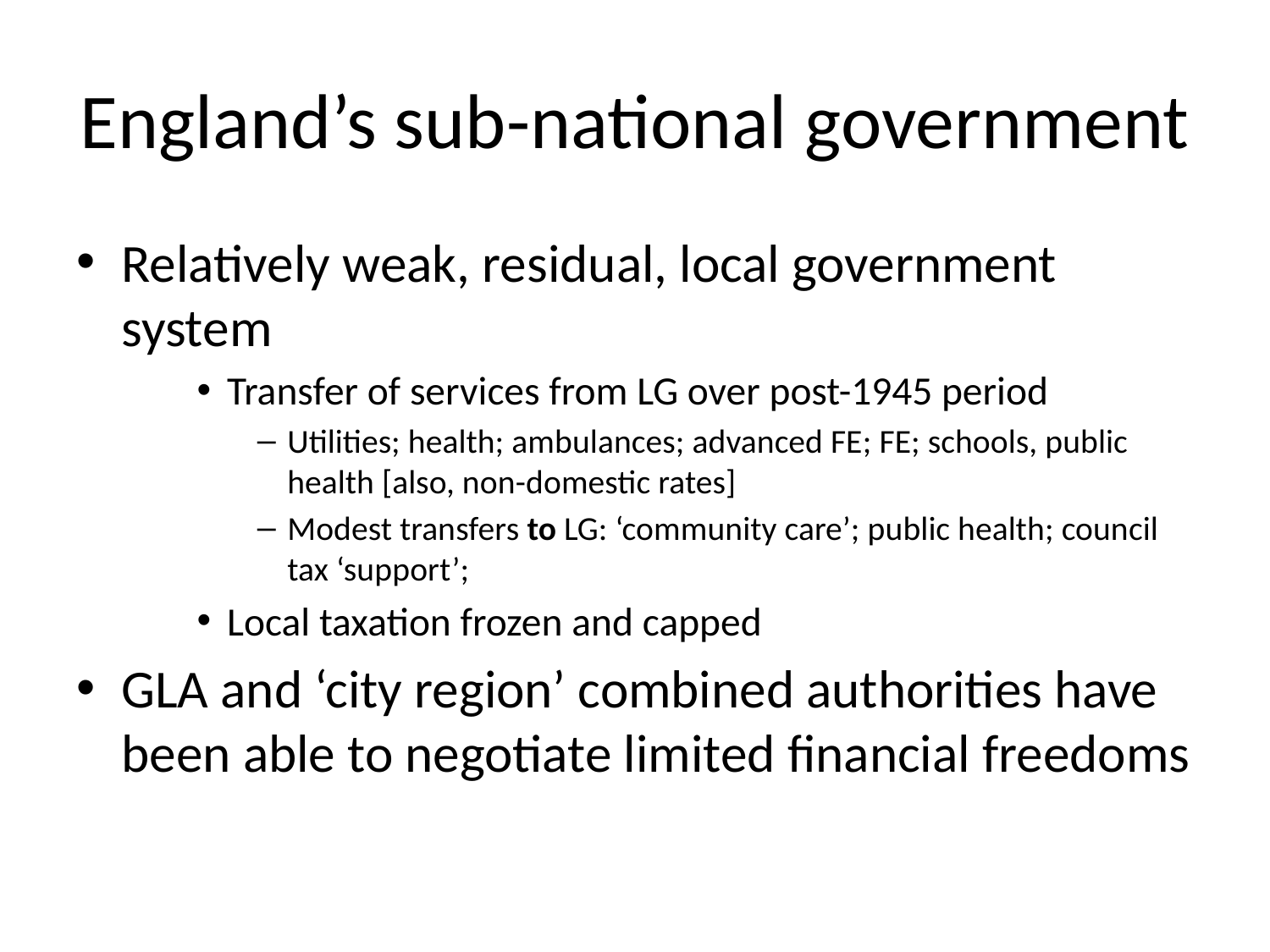

# England’s sub-national government
Relatively weak, residual, local government system
Transfer of services from LG over post-1945 period
Utilities; health; ambulances; advanced FE; FE; schools, public health [also, non-domestic rates]
Modest transfers to LG: ‘community care’; public health; council tax ‘support’;
Local taxation frozen and capped
GLA and ‘city region’ combined authorities have been able to negotiate limited financial freedoms